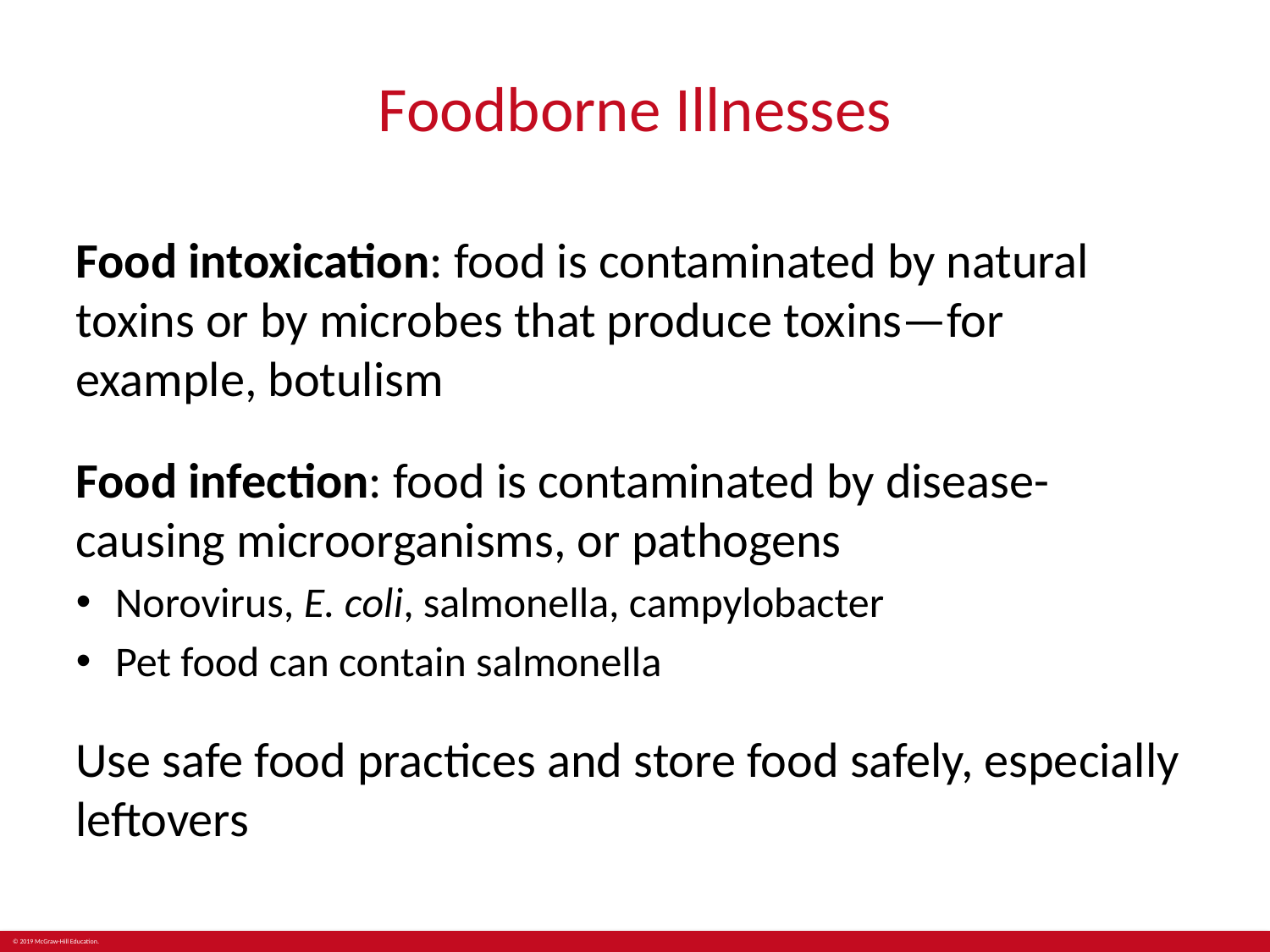

# Foodborne Illnesses
Food intoxication: food is contaminated by natural toxins or by microbes that produce toxins—for example, botulism
Food infection: food is contaminated by disease-causing microorganisms, or pathogens
Norovirus, E. coli, salmonella, campylobacter
Pet food can contain salmonella
Use safe food practices and store food safely, especially leftovers